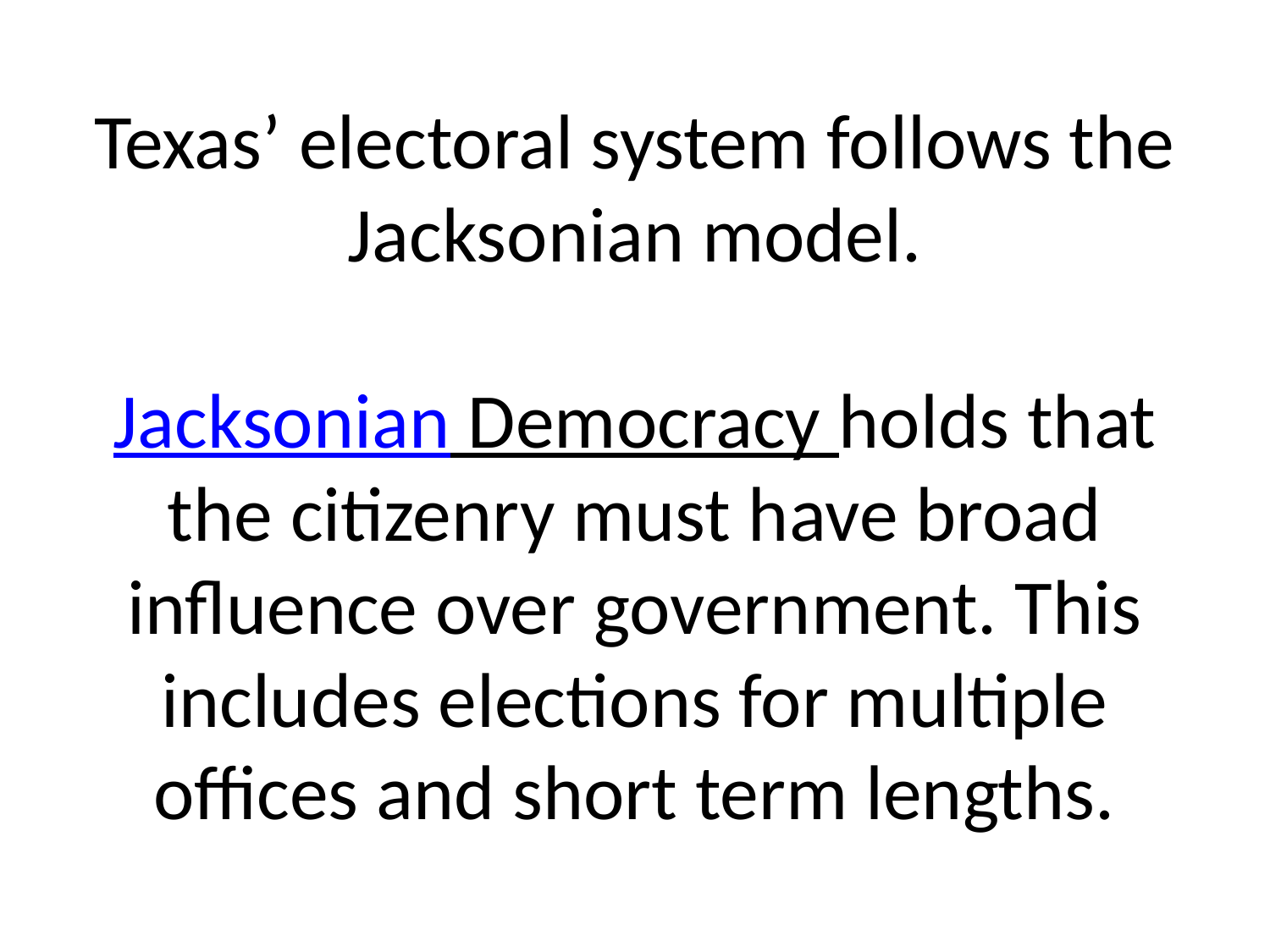

# Texas’ electoral system follows the Jacksonian model. Jacksonian Democracy holds that the citizenry must have broad influence over government. This includes elections for multiple offices and short term lengths.